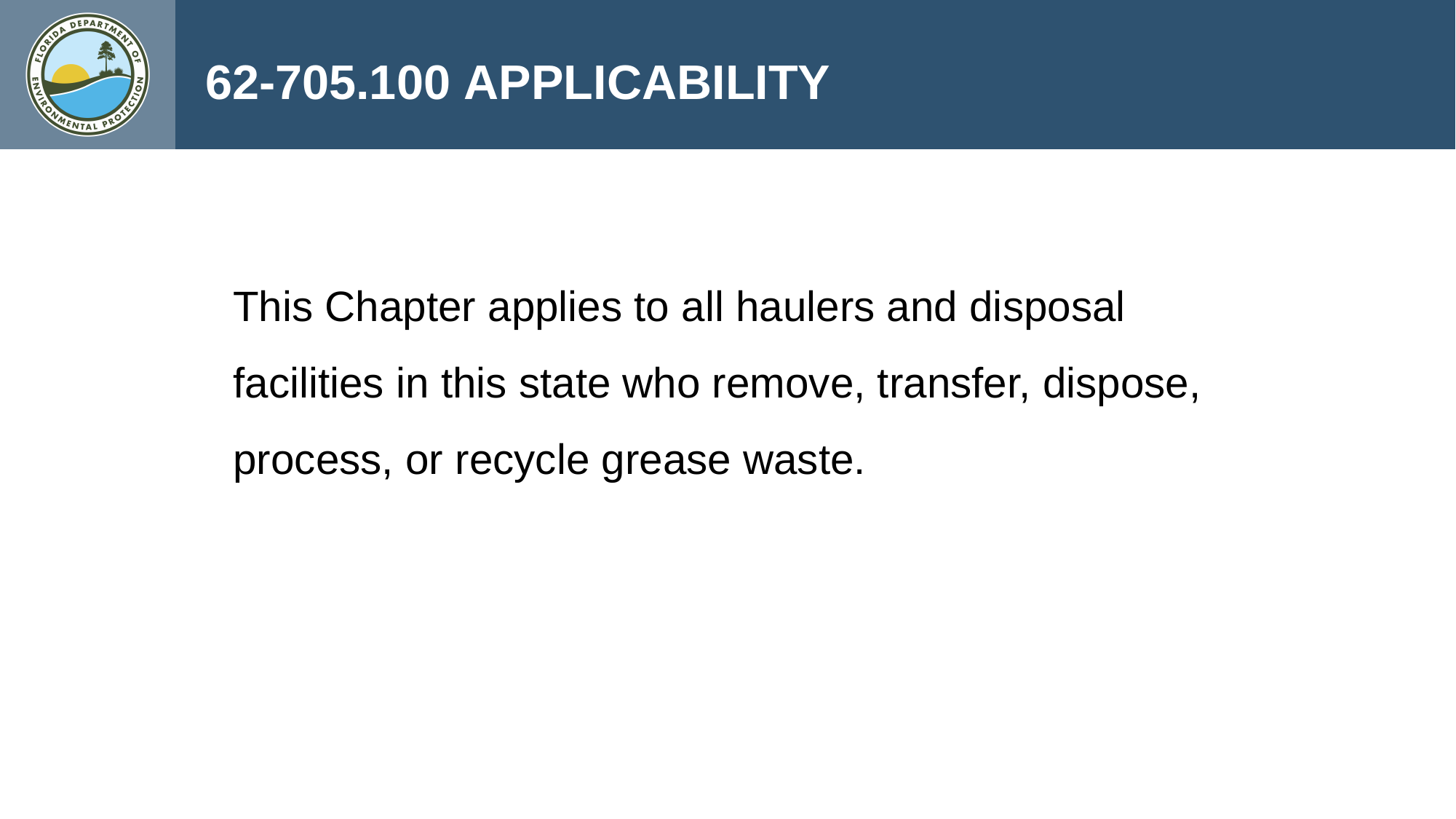

62-705.100 Applicability
62-705.100 Applicability
This Chapter applies to all haulers and disposal facilities in this state who remove, transfer, dispose, process, or recycle grease waste.